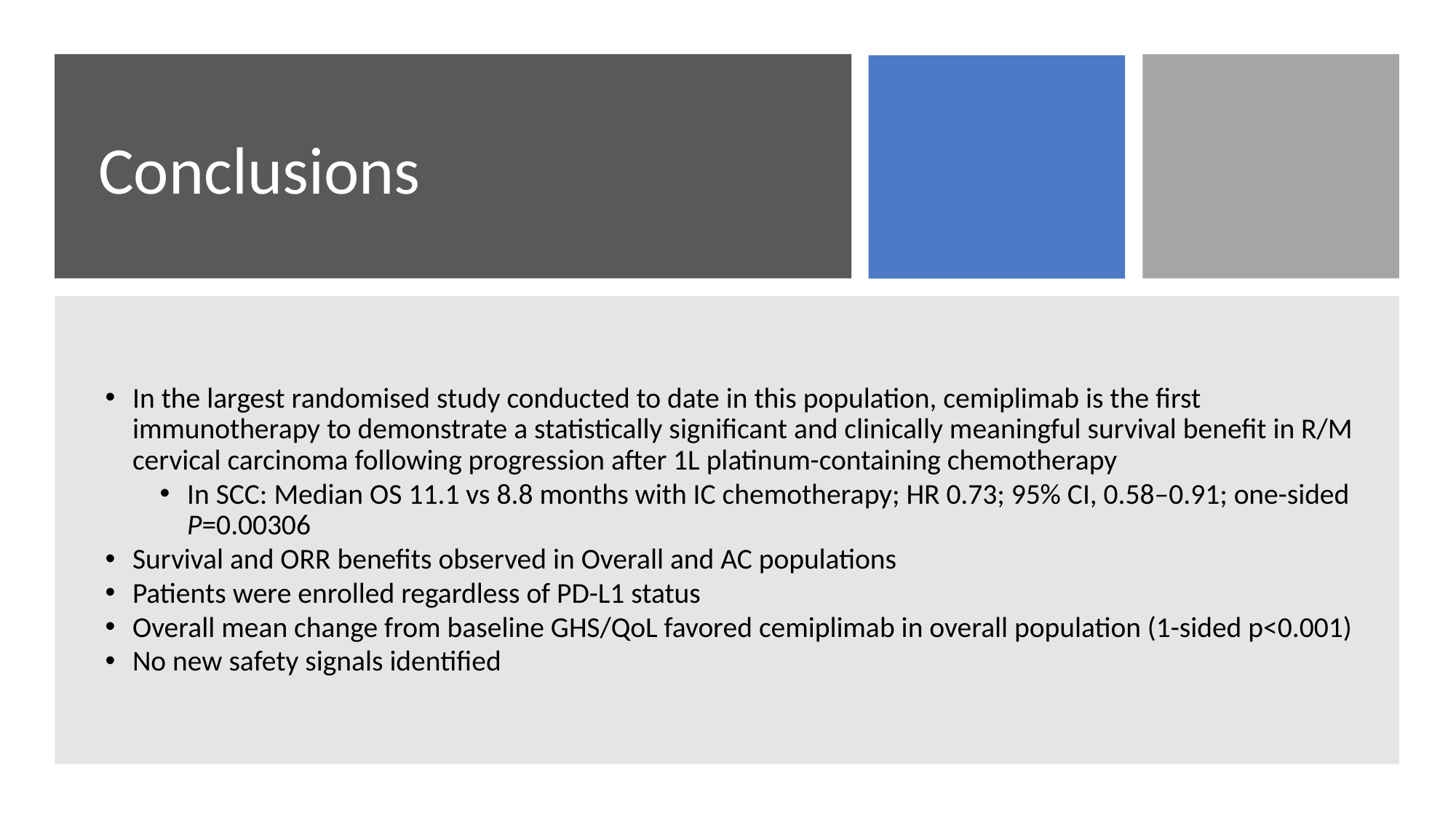

# Conclusions

In the largest randomised study conducted to date in this population, cemiplimab is the first immunotherapy to demonstrate a statistically significant and clinically meaningful survival benefit in R/M cervical carcinoma following progression after 1L platinum-containing chemotherapy
In SCC: Median OS 11.1 vs 8.8 months with IC chemotherapy; HR 0.73; 95% CI, 0.58–0.91; one-sided P=0.00306
Survival and ORR benefits observed in Overall and AC populations
Patients were enrolled regardless of PD-L1 status
Overall mean change from baseline GHS/QoL favored cemiplimab in overall population (1-sided p<0.001)
No new safety signals identified